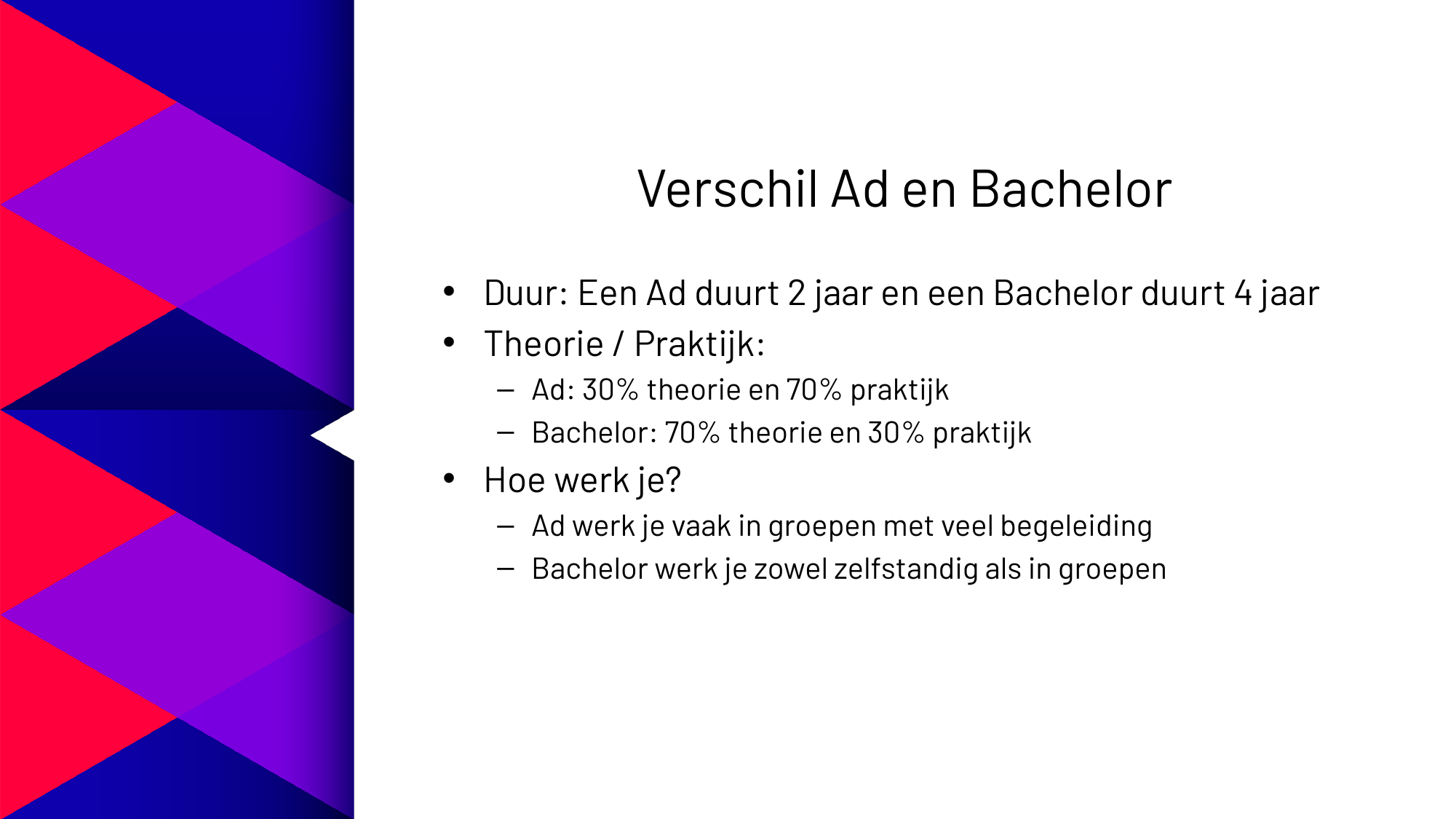

# Verschil Ad en Bachelor
Duur: Een Ad duurt 2 jaar en een Bachelor duurt 4 jaar
Theorie / Praktijk:
Ad: 30% theorie en 70% praktijk
Bachelor: 70% theorie en 30% praktijk
Hoe werk je?
Ad werk je vaak in groepen met veel begeleiding
Bachelor werk je zowel zelfstandig als in groepen